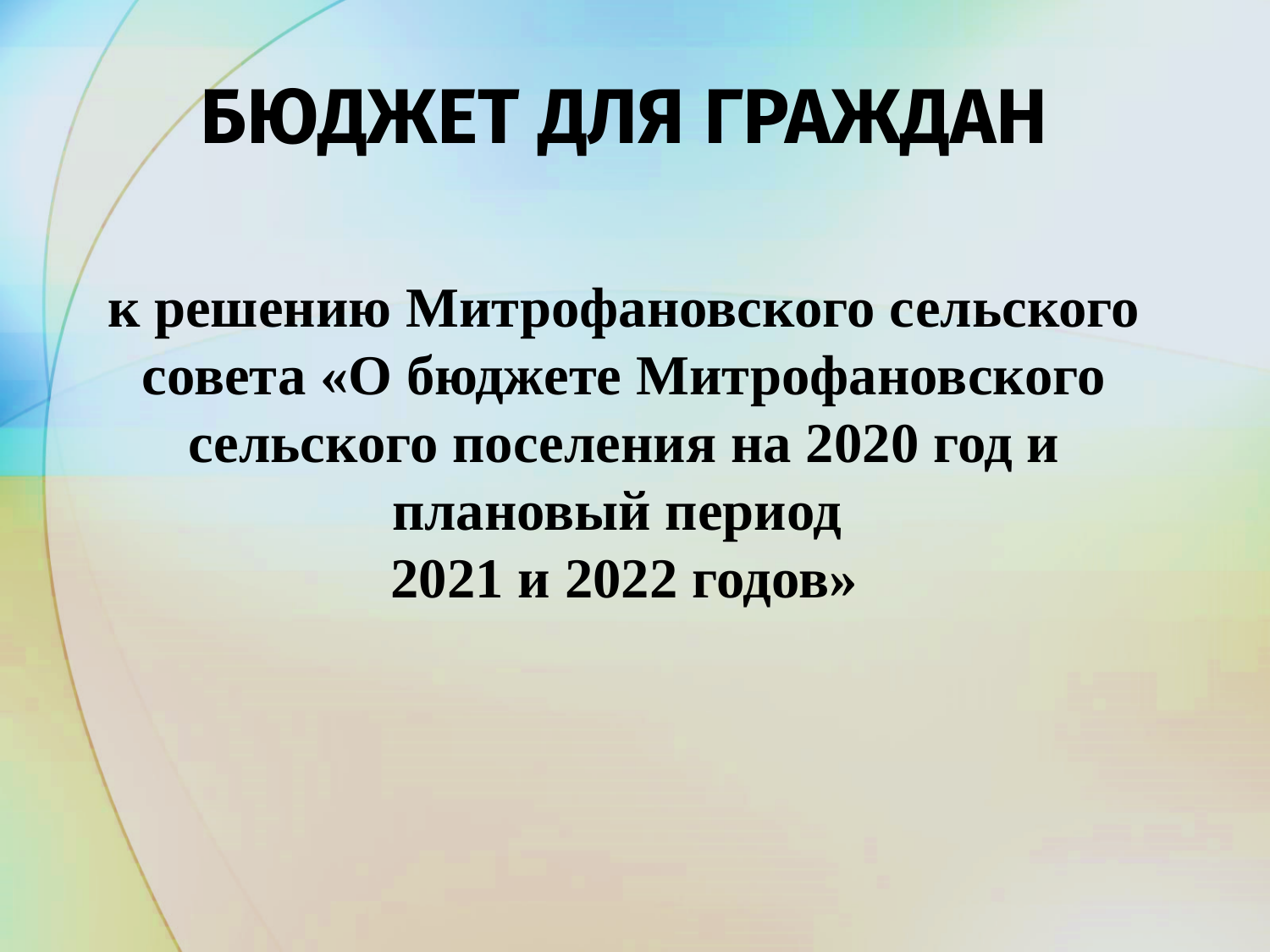

# БЮДЖЕТ ДЛЯ ГРАЖДАН
к решению Митрофановского сельского
совета «О бюджете Митрофановского сельского поселения на 2020 год и плановый период
2021 и 2022 годов»